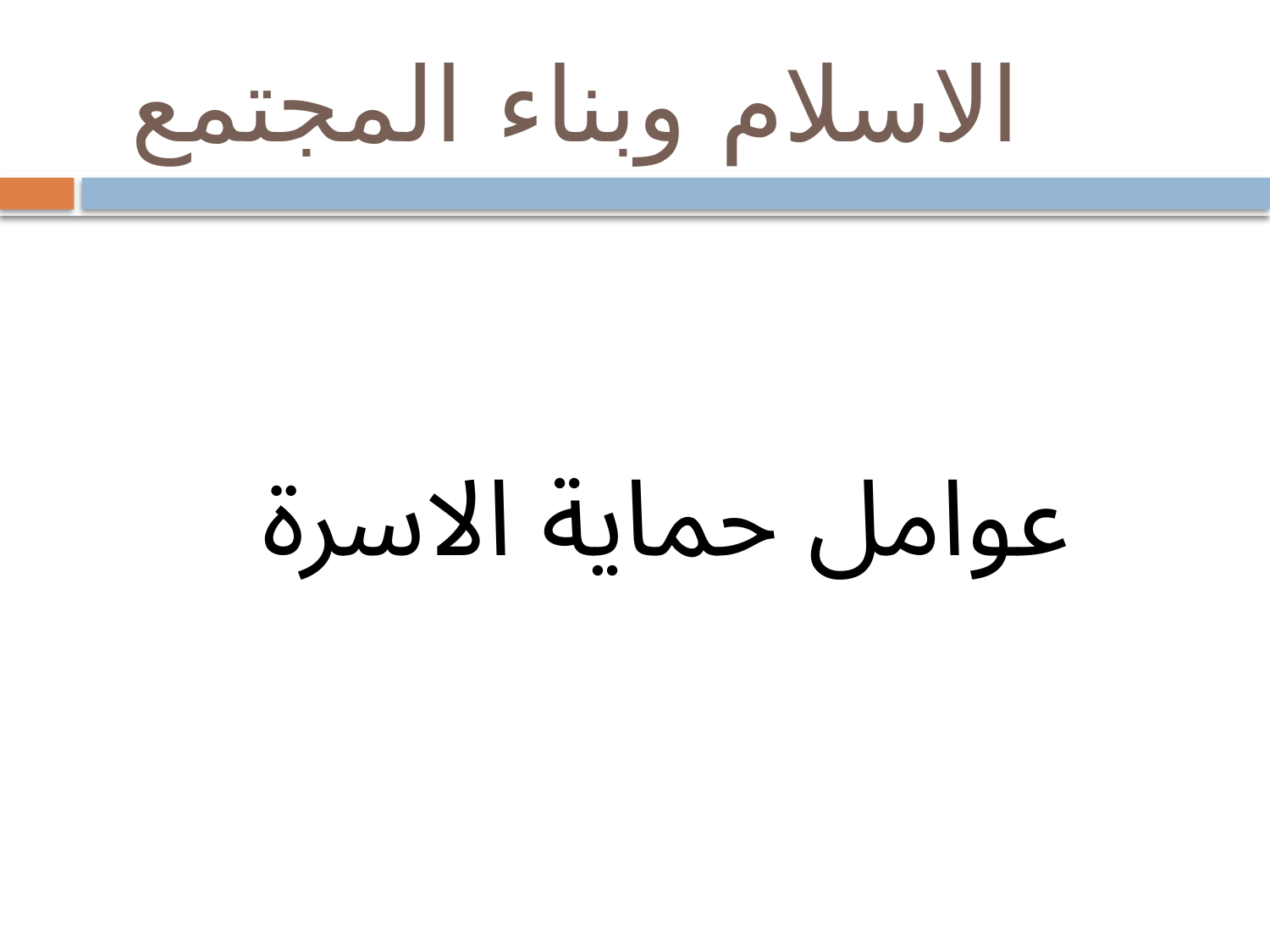

# الاسلام وبناء المجتمع

عوامل حماية الاسرة